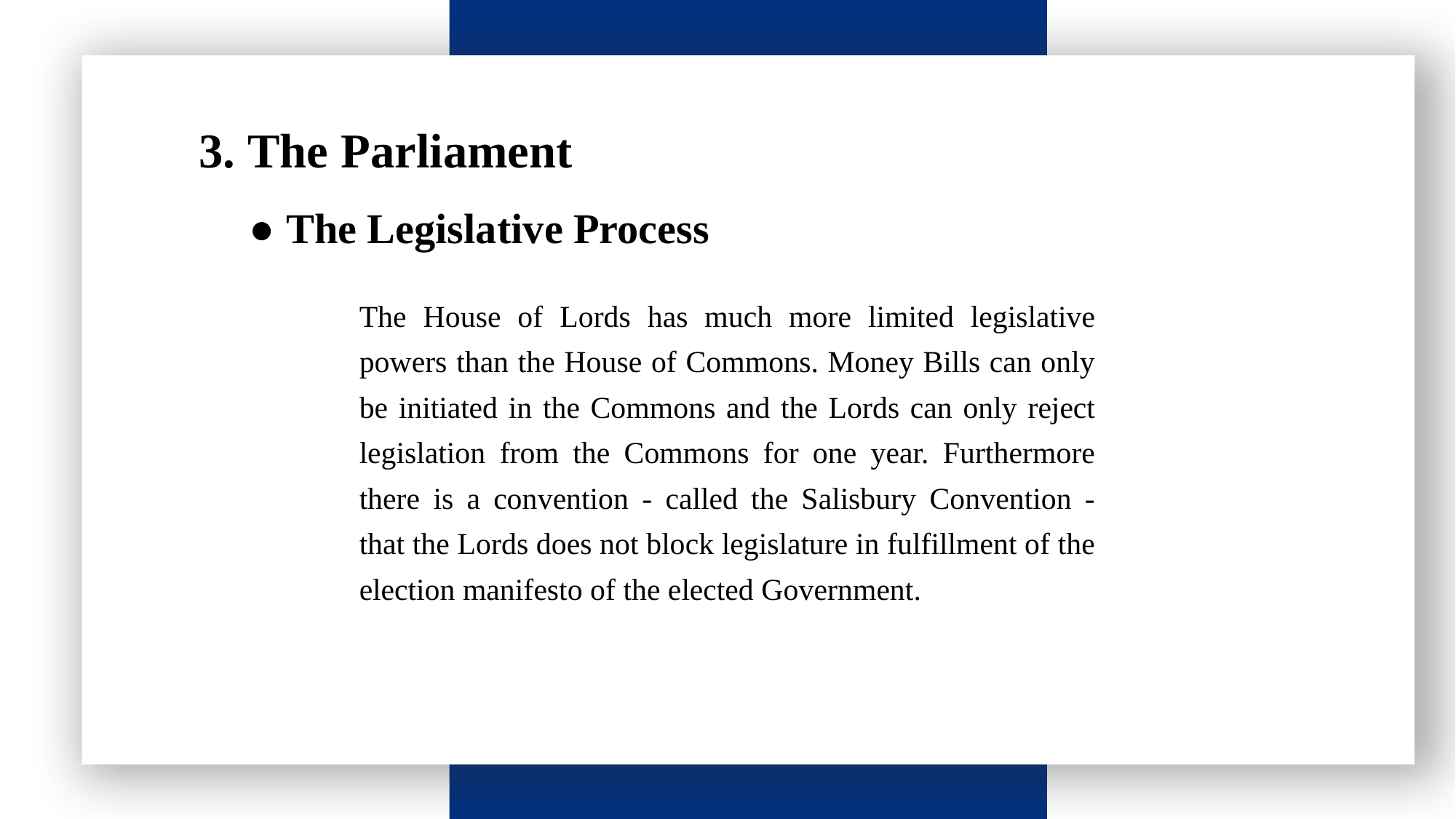

3. The Parliament
● The Legislative Process
The House of Lords has much more limited legislative powers than the House of Commons. Money Bills can only be initiated in the Commons and the Lords can only reject legislation from the Commons for one year. Furthermore there is a convention - called the Salisbury Convention - that the Lords does not block legislature in fulfillment of the election manifesto of the elected Government.